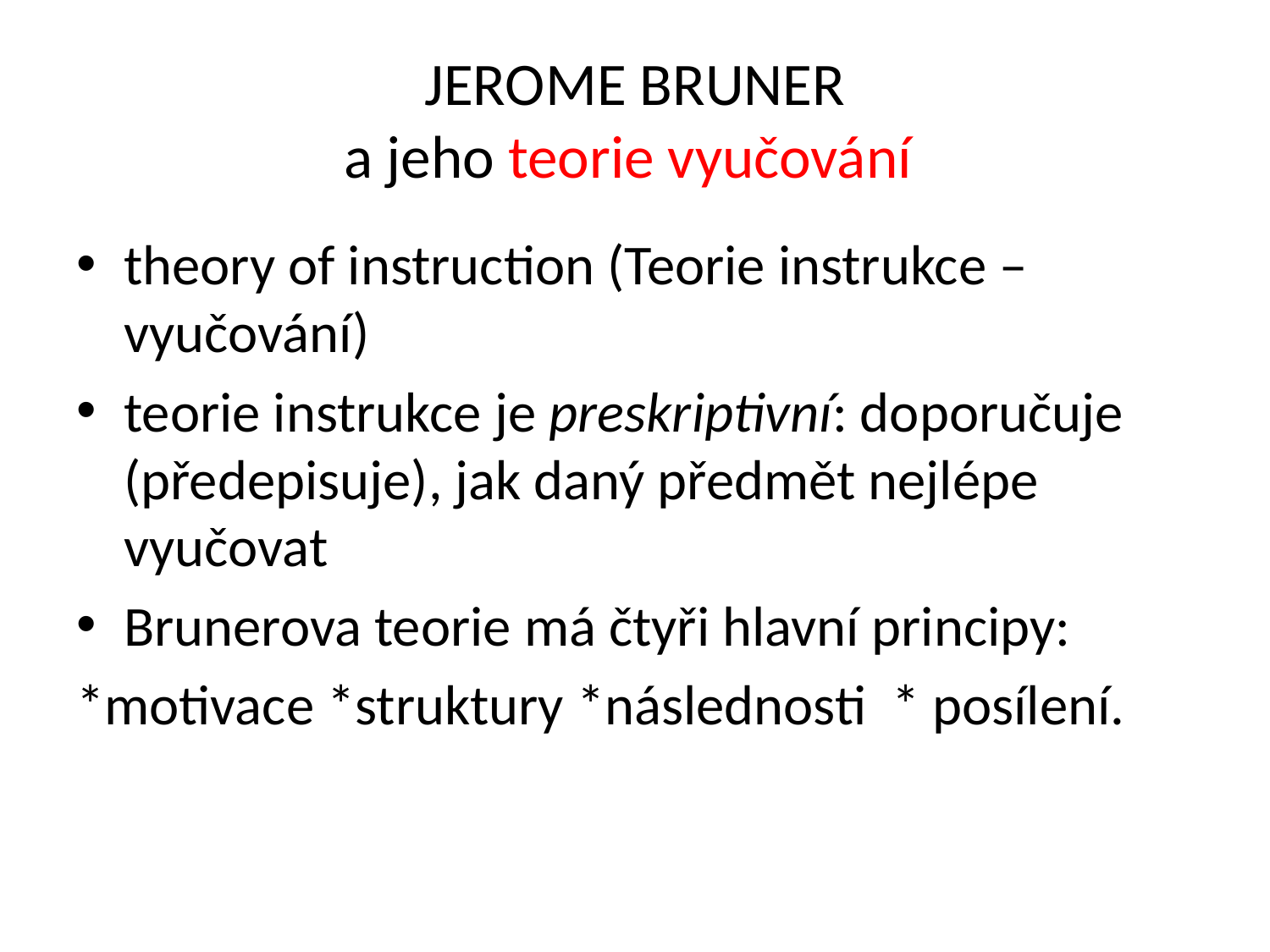

# JEROME BRUNER a jeho teorie vyučování
theory of instruction (Teorie instrukce – vyučování)
teorie instrukce je preskriptivní: doporučuje (předepisuje), jak daný předmět nejlépe vyučovat
Brunerova teorie má čtyři hlavní principy:
*motivace *struktury *následnosti  * posílení.